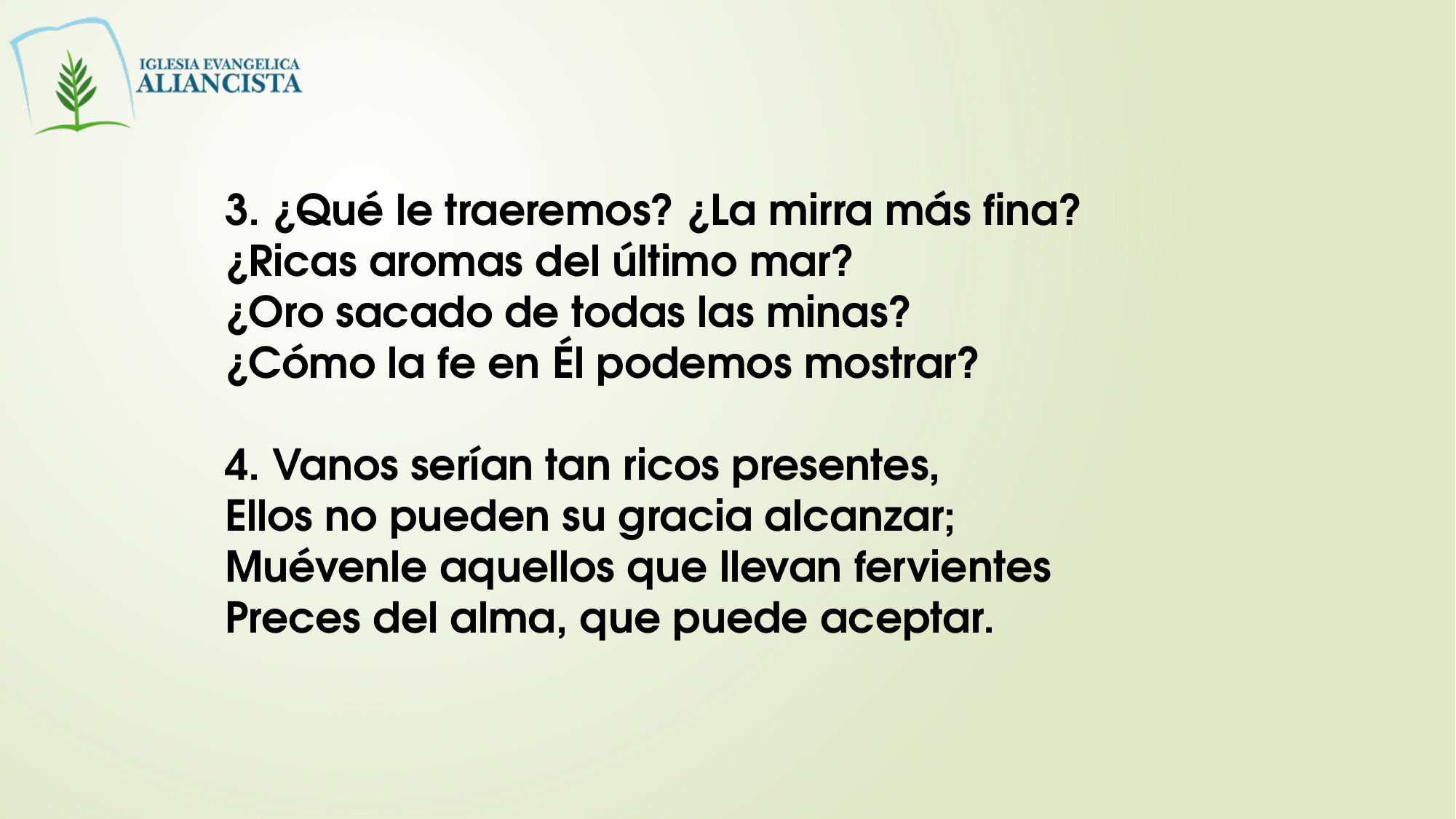

3. ¿Qué le traeremos? ¿La mirra más fina?
¿Ricas aromas del último mar?
¿Oro sacado de todas las minas?
¿Cómo la fe en Él podemos mostrar?

4. Vanos serían tan ricos presentes,
Ellos no pueden su gracia alcanzar;
Muévenle aquellos que llevan fervientes
Preces del alma, que puede aceptar.